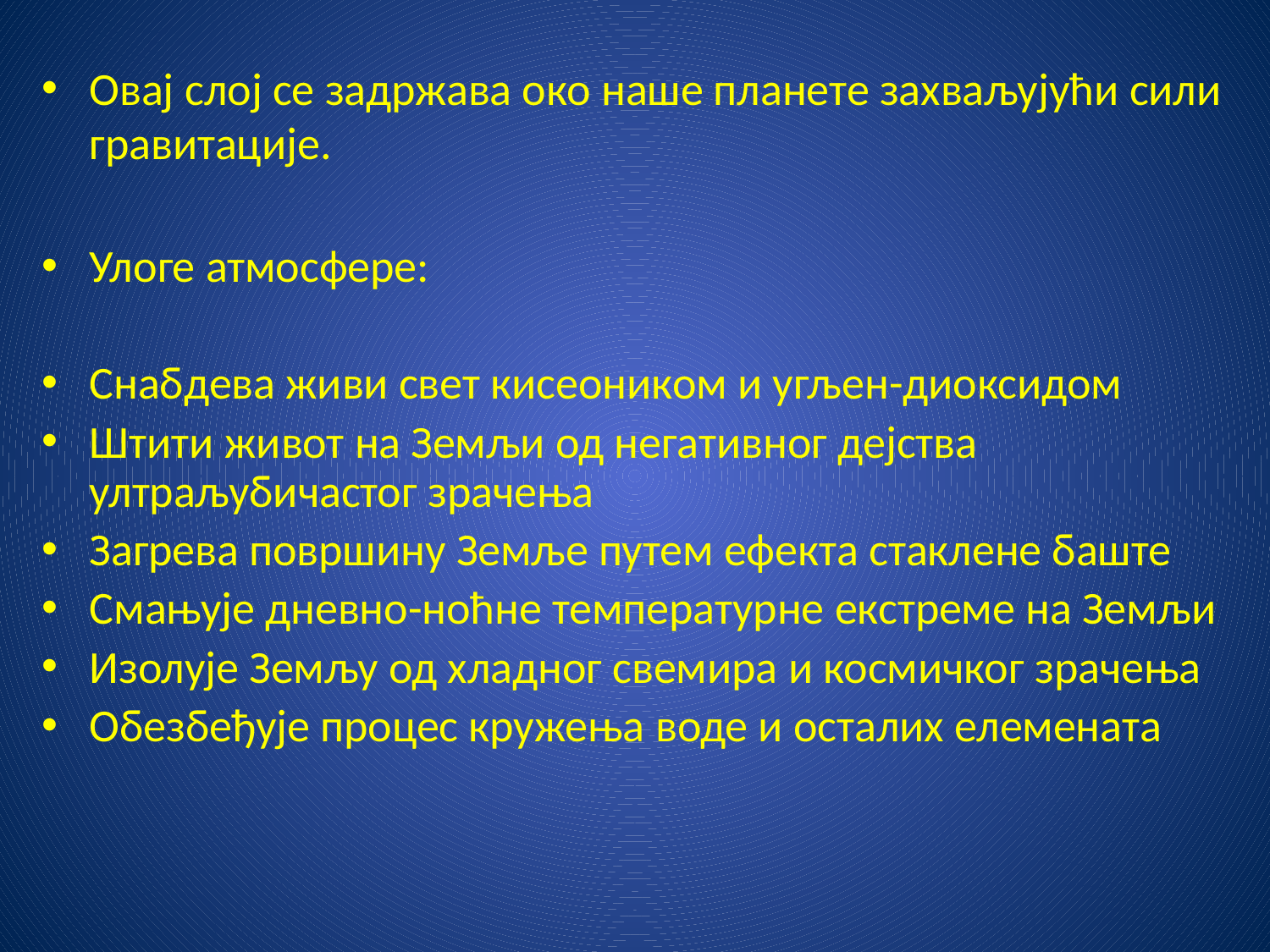

Овај слој се задржава око наше планете захваљујући сили гравитације.

Улоге атмосфере:

Снабдева живи свет кисеоником и угљен-диоксидом
Штити живот на Земљи од негативног дејства ултраљубичастог зрачења
Загрева површину Земље путем ефекта стаклене баште
Смањује дневно-ноћне температурне екстреме на Земљи
Изолује Земљу од хладног свемира и космичког зрачења
Обезбеђује процес кружења воде и осталих елемената